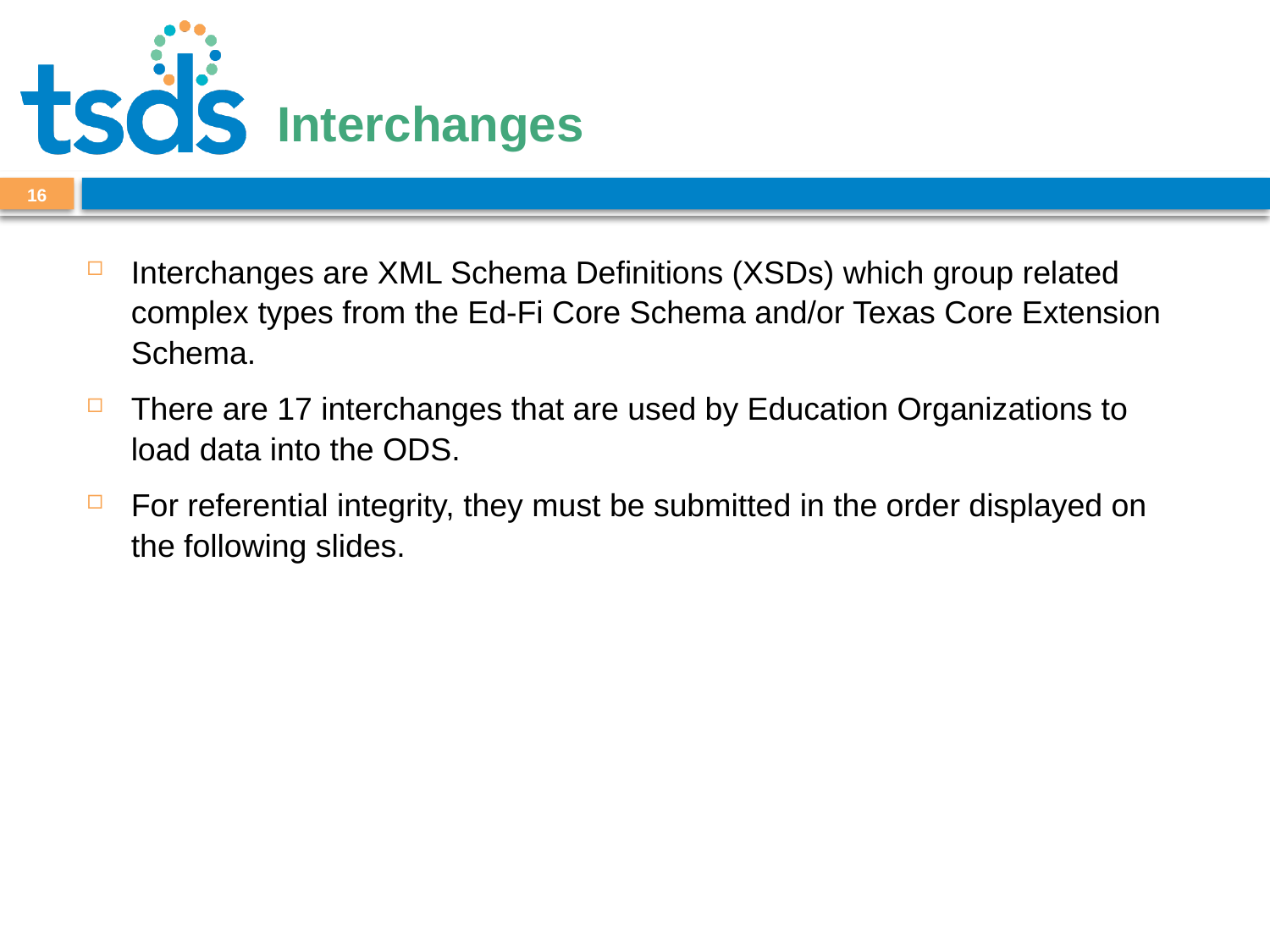

# Interchanges
16
Interchanges are XML Schema Definitions (XSDs) which group related complex types from the Ed-Fi Core Schema and/or Texas Core Extension Schema.
There are 17 interchanges that are used by Education Organizations to load data into the ODS.
For referential integrity, they must be submitted in the order displayed on the following slides.